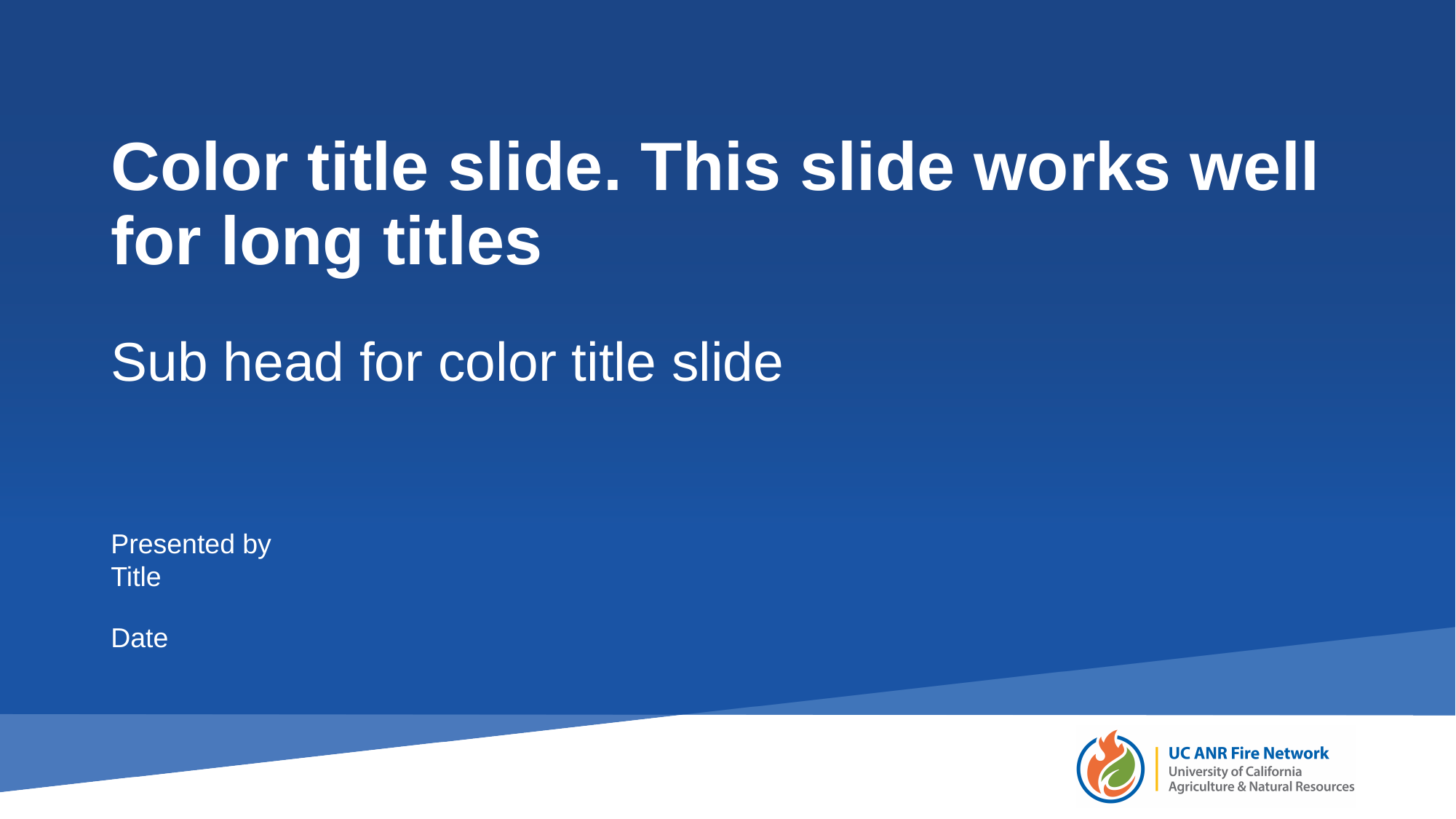

# Color title slide. This slide works well for long titles
Sub head for color title slide
Presented by
Title
Date